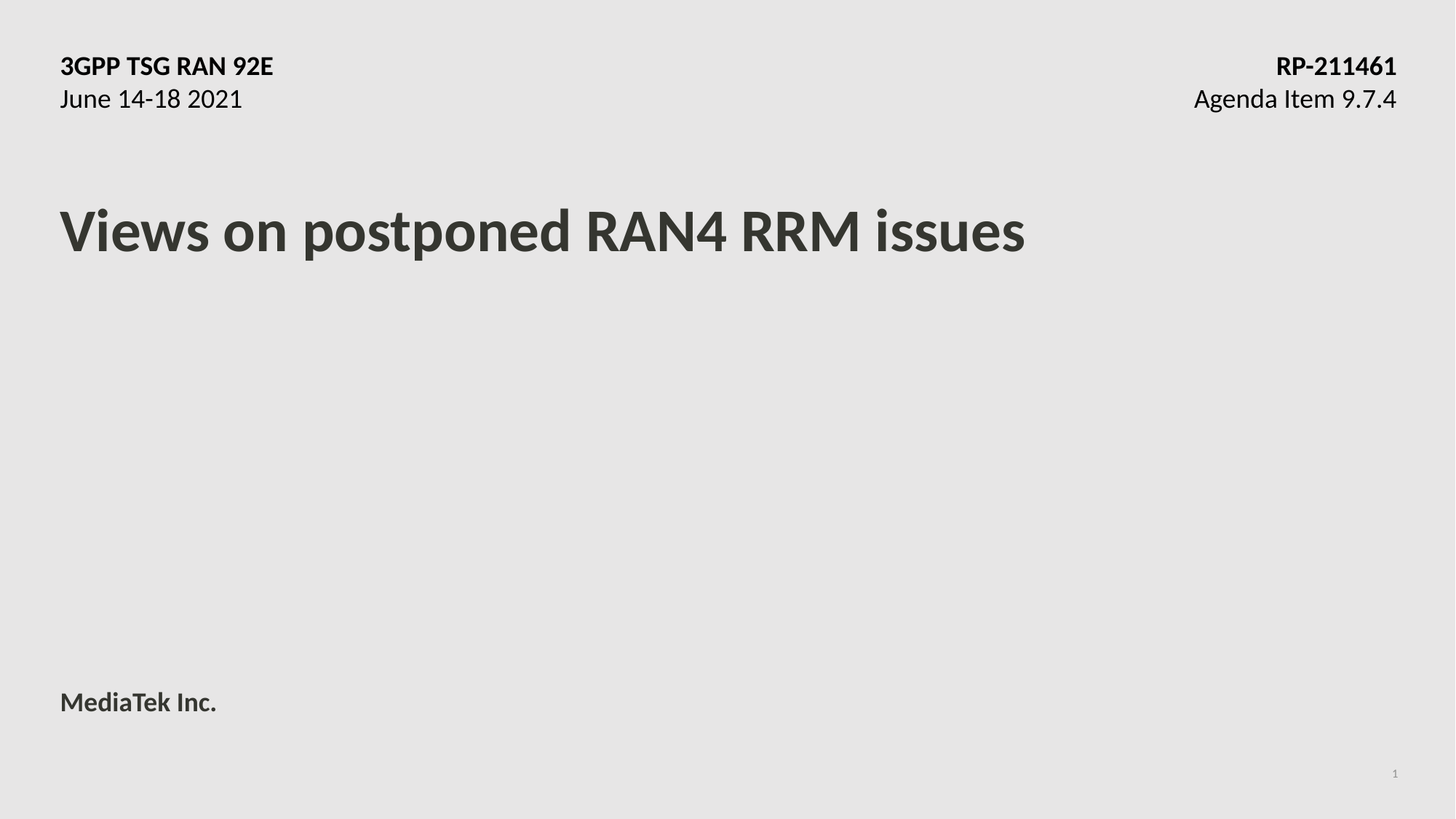

3GPP TSG RAN 92E	RP-211461
June 14-18 2021	Agenda Item 9.7.4
# Views on postponed RAN4 RRM issues

MediaTek Inc.
1